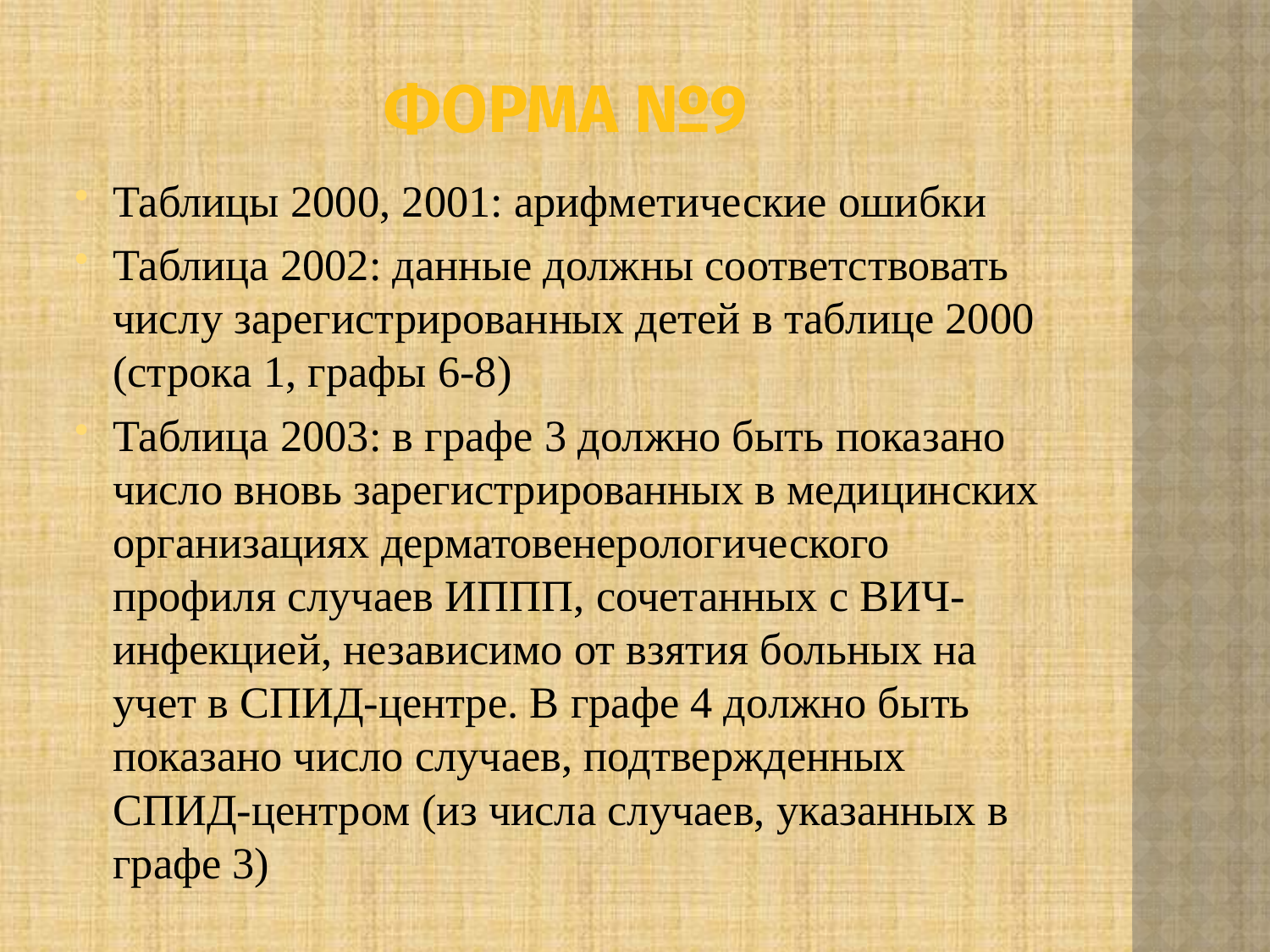

# Форма №9
Таблицы 2000, 2001: арифметические ошибки
Таблица 2002: данные должны соответствовать числу зарегистрированных детей в таблице 2000 (строка 1, графы 6-8)
Таблица 2003: в графе 3 должно быть показано число вновь зарегистрированных в медицинских организациях дерматовенерологического профиля случаев ИППП, сочетанных с ВИЧ-инфекцией, независимо от взятия больных на учет в СПИД-центре. В графе 4 должно быть показано число случаев, подтвержденных СПИД-центром (из числа случаев, указанных в графе 3)